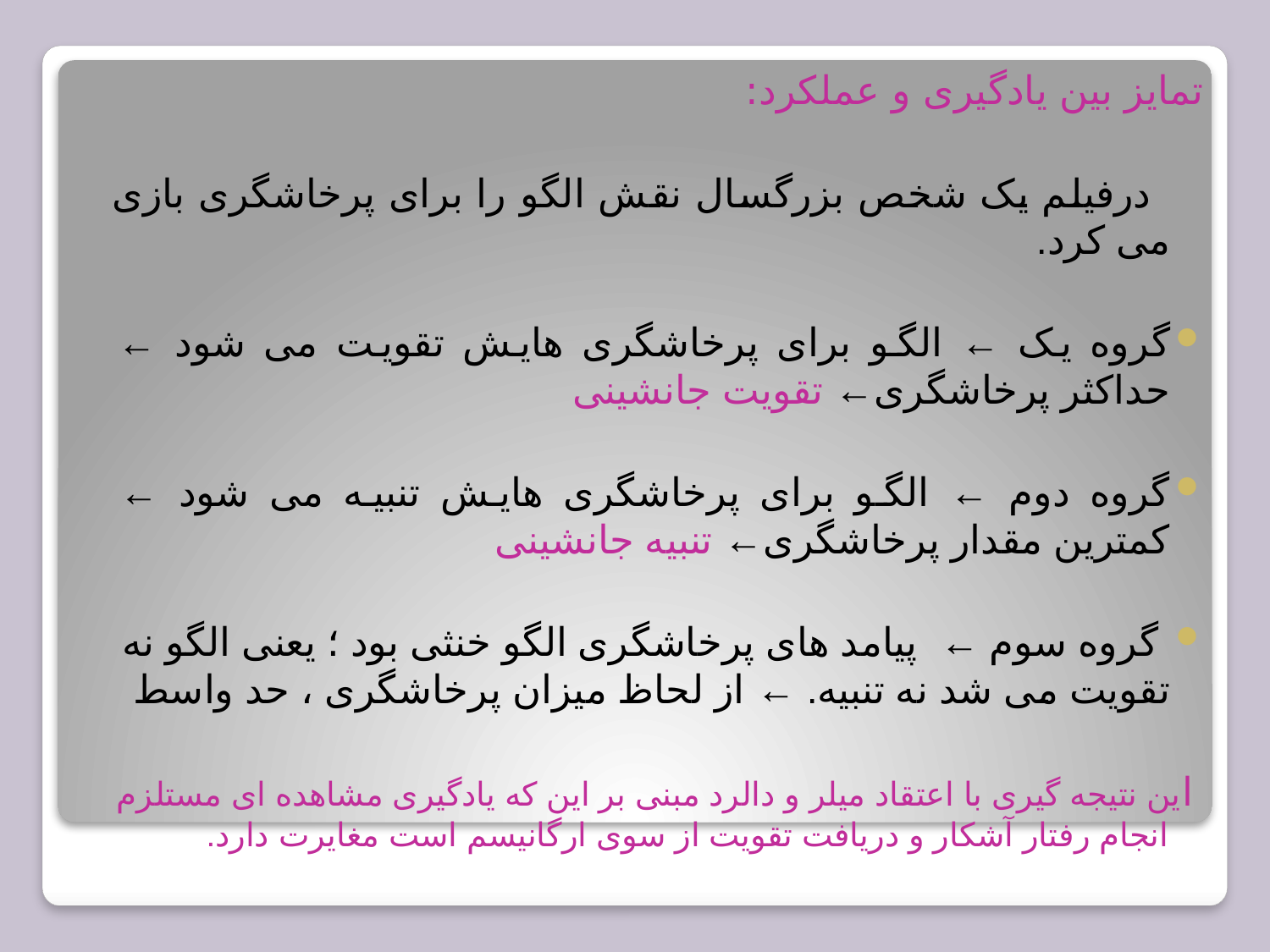

تمایز بین یادگیری و عملکرد:

    درفیلم یک شخص بزرگسال نقش الگو را برای پرخاشگری بازی می کرد.

گروه یک ← الگو برای پرخاشگری هایش تقویت می شود ← حداکثر پرخاشگری← تقویت جانشینی

گروه دوم ← الگو برای پرخاشگری هایش تنبیه می شود ← کمترین مقدار پرخاشگری← تنبیه جانشینی

 گروه سوم ←  پیامد های پرخاشگری الگو خنثی بود ؛ یعنی الگو نه تقویت می شد نه تنبیه. ← از لحاظ میزان پرخاشگری ، حد واسط

 این نتیجه گیری با اعتقاد میلر و دالرد مبنی بر این که یادگیری مشاهده ای مستلزم انجام رفتار آشکار و دریافت تقویت از سوی ارگانیسم است مغایرت دارد.